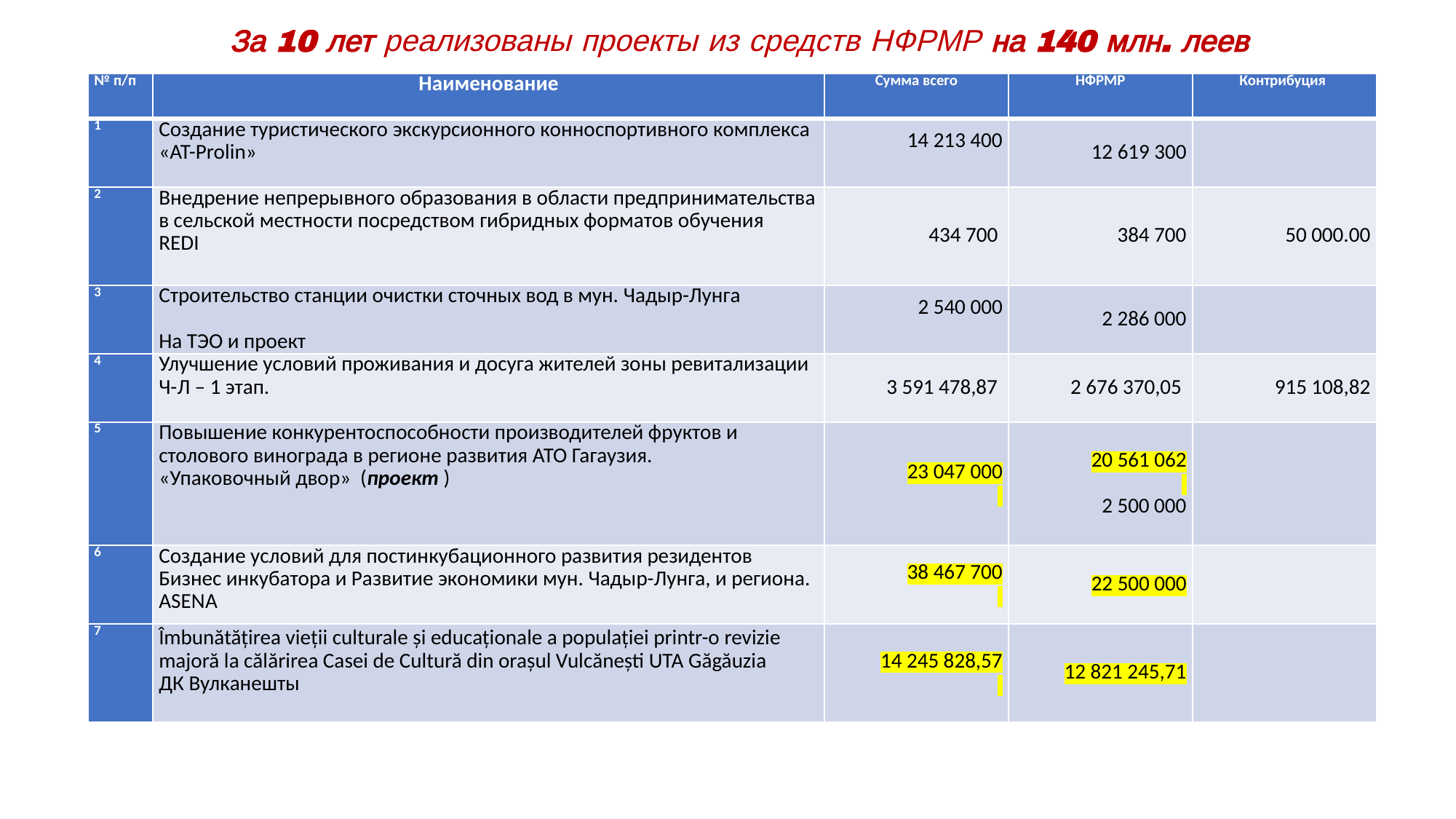

# За 10 лет реализованы проекты из средств НФРМР на 140 млн. леев
| № п/п | Наименование | Сумма всего | НФРМР | Контрибуция |
| --- | --- | --- | --- | --- |
| 1 | Создание туристического экскурсионного конноспортивного комплекса «AT-Prolin» | 14 213 400 | 12 619 300 |  |
| 2 | Внедрение непрерывного образования в области предпринимательства в сельской местности посредством гибридных форматов обучения REDI | 434 700 | 384 700 | 50 000.00 |
| 3 | Строительство станции очистки сточных вод в мун. Чадыр-Лунга   На ТЭО и проект | 2 540 000 | 2 286 000 |  |
| 4 | Улучшение условий проживания и досуга жителей зоны ревитализации Ч-Л – 1 этап. | 3 591 478,87 | 2 676 370,05 | 915 108,82 |
| 5 | Повышение конкурентоспособности производителей фруктов и столового винограда в регионе развития АТО Гагаузия. «Упаковочный двор» (проект ) | 23 047 000 | 20 561 062   2 500 000 |  |
| 6 | Создание условий для постинкубационного развития резидентов Бизнес инкубатора и Развитие экономики мун. Чадыр-Лунга, и региона. ASENA | 38 467 700 | 22 500 000 |  |
| 7 | Îmbunătățirea vieții culturale și educaționale a populației printr-o revizie majoră la călărirea Casei de Cultură din orașul Vulcănești UTA Găgăuzia ДК Вулканешты | 14 245 828,57 | 12 821 245,71 |  |